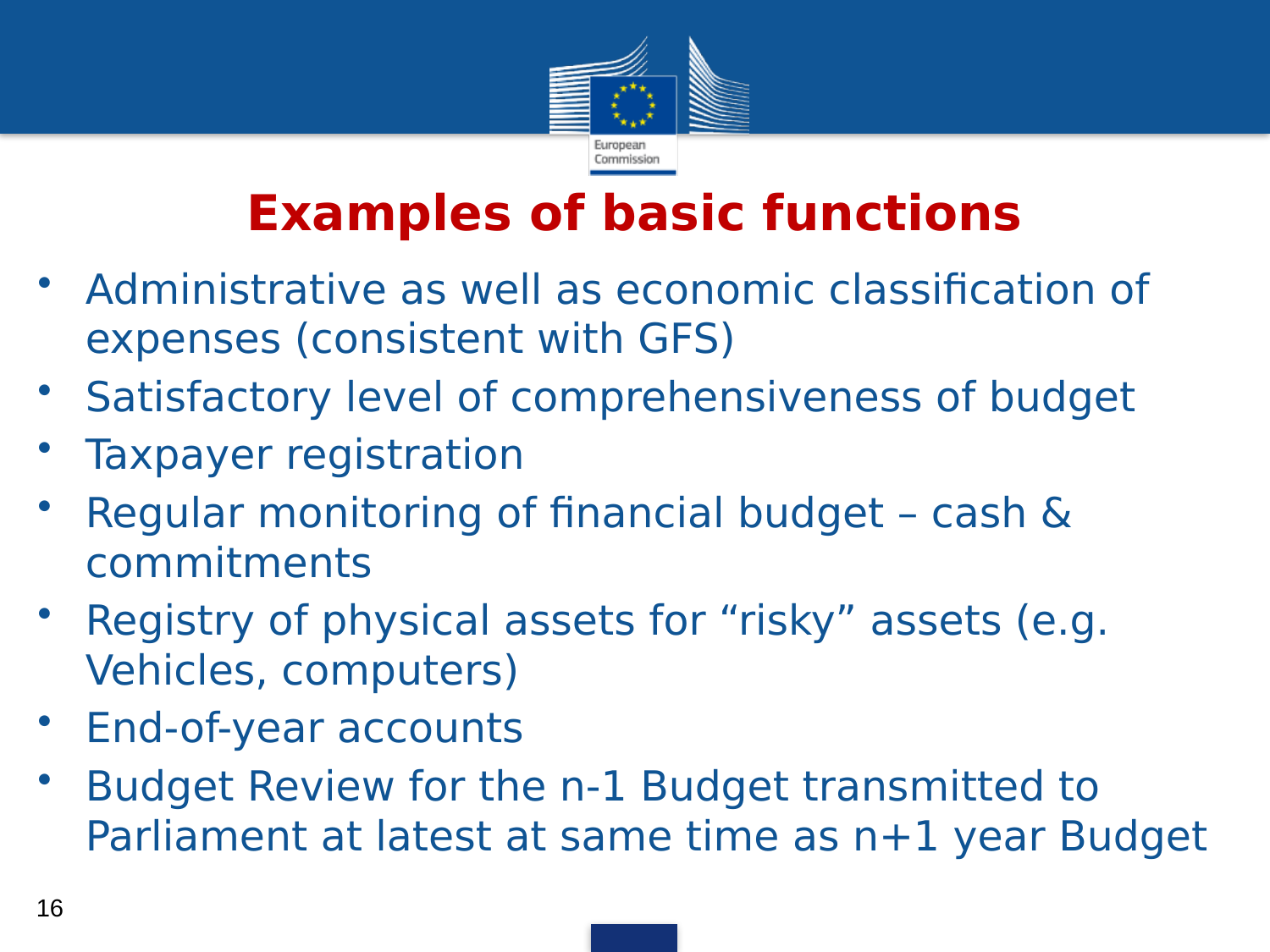

# Examples of basic functions
Administrative as well as economic classification of  expenses (consistent with GFS)
Satisfactory level of comprehensiveness of budget
Taxpayer registration
Regular monitoring of financial budget – cash & commitments
Registry of physical assets for “risky” assets (e.g. Vehicles, computers)
End-of-year accounts
Budget Review for the n-1 Budget transmitted to Parliament at latest at same time as n+1 year Budget
16